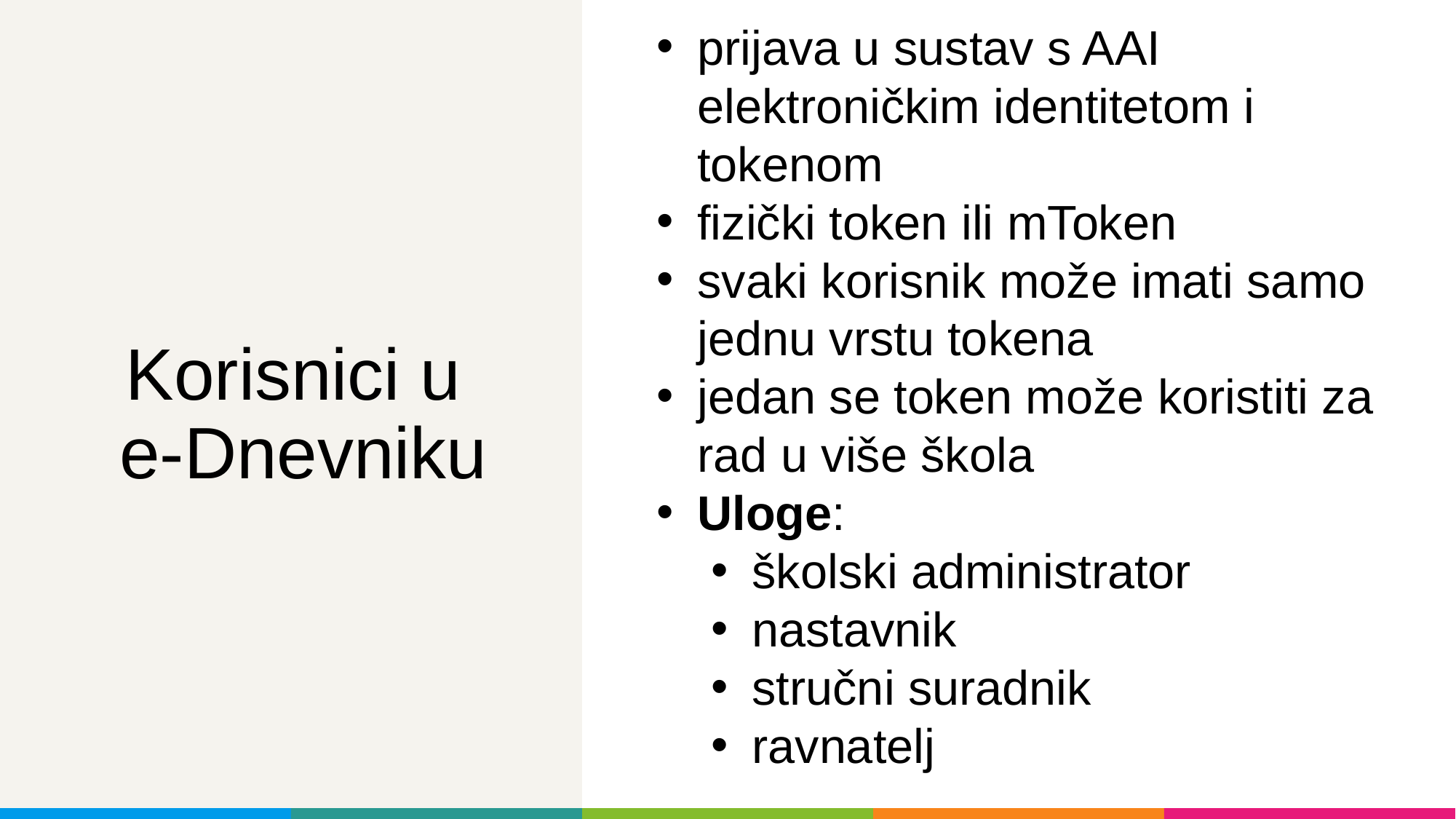

prijava u sustav s AAI elektroničkim identitetom i tokenom
fizički token ili mToken
svaki korisnik može imati samo jednu vrstu tokena
jedan se token može koristiti za rad u više škola
Uloge:
školski administrator
nastavnik
stručni suradnik
ravnatelj

# Korisnici u e-Dnevniku